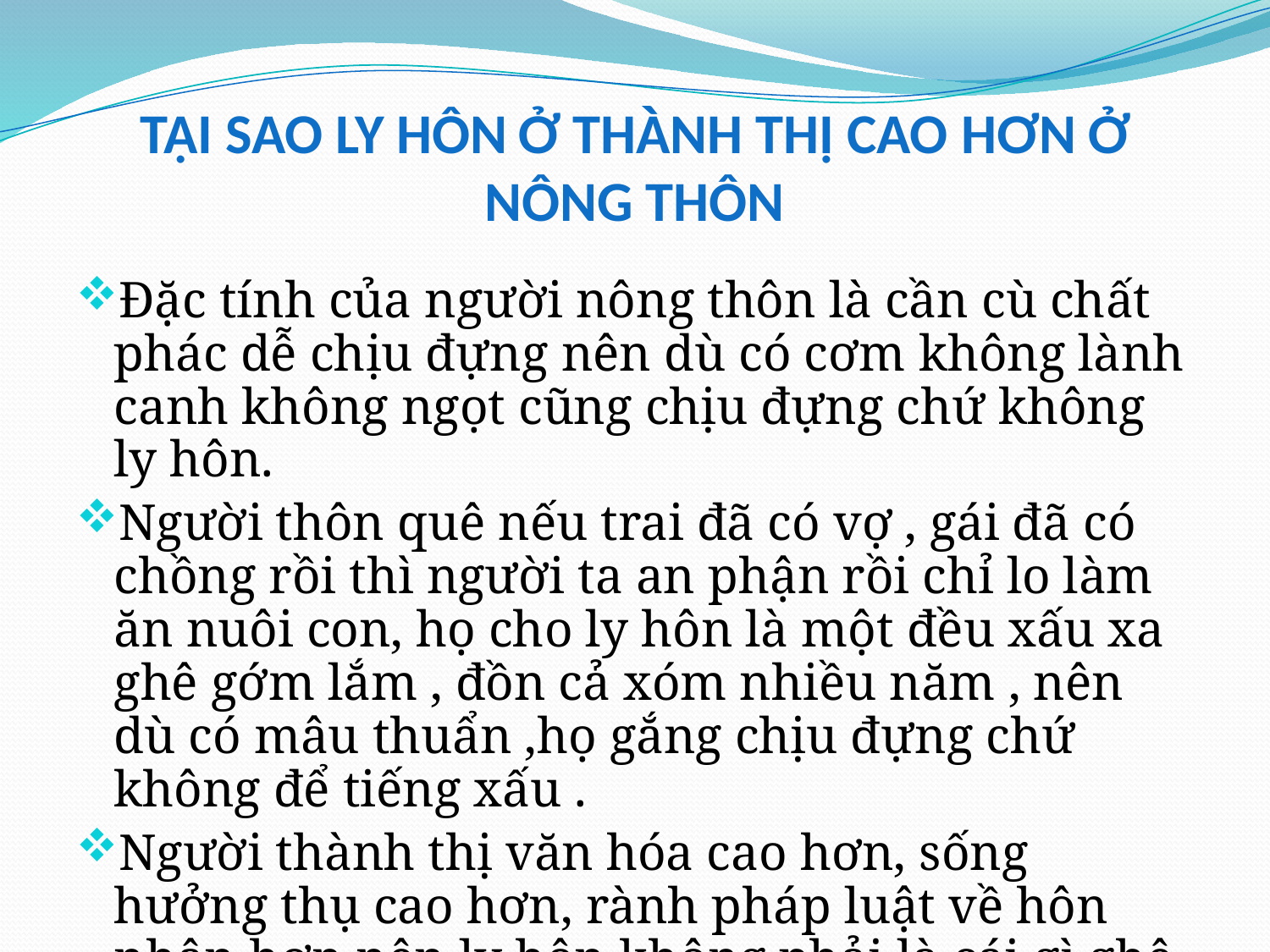

# Tại sao ly hôn ở thành thị cao hơn ở nông thôn
Đặc tính của người nông thôn là cần cù chất phác dễ chịu đựng nên dù có cơm không lành canh không ngọt cũng chịu đựng chứ không ly hôn.
Người thôn quê nếu trai đã có vợ , gái đã có chồng rồi thì người ta an phận rồi chỉ lo làm ăn nuôi con, họ cho ly hôn là một đều xấu xa ghê gớm lắm , đồn cả xóm nhiều năm , nên dù có mâu thuẩn ,họ gắng chịu đựng chứ không để tiếng xấu .
Người thành thị văn hóa cao hơn, sống hưởng thụ cao hơn, rành pháp luật về hôn nhân hơn nên ly hôn không phải là cái gì ghê gớm lắm, nên tỷ lệ ly hôn nhiều hơn thôn quê .